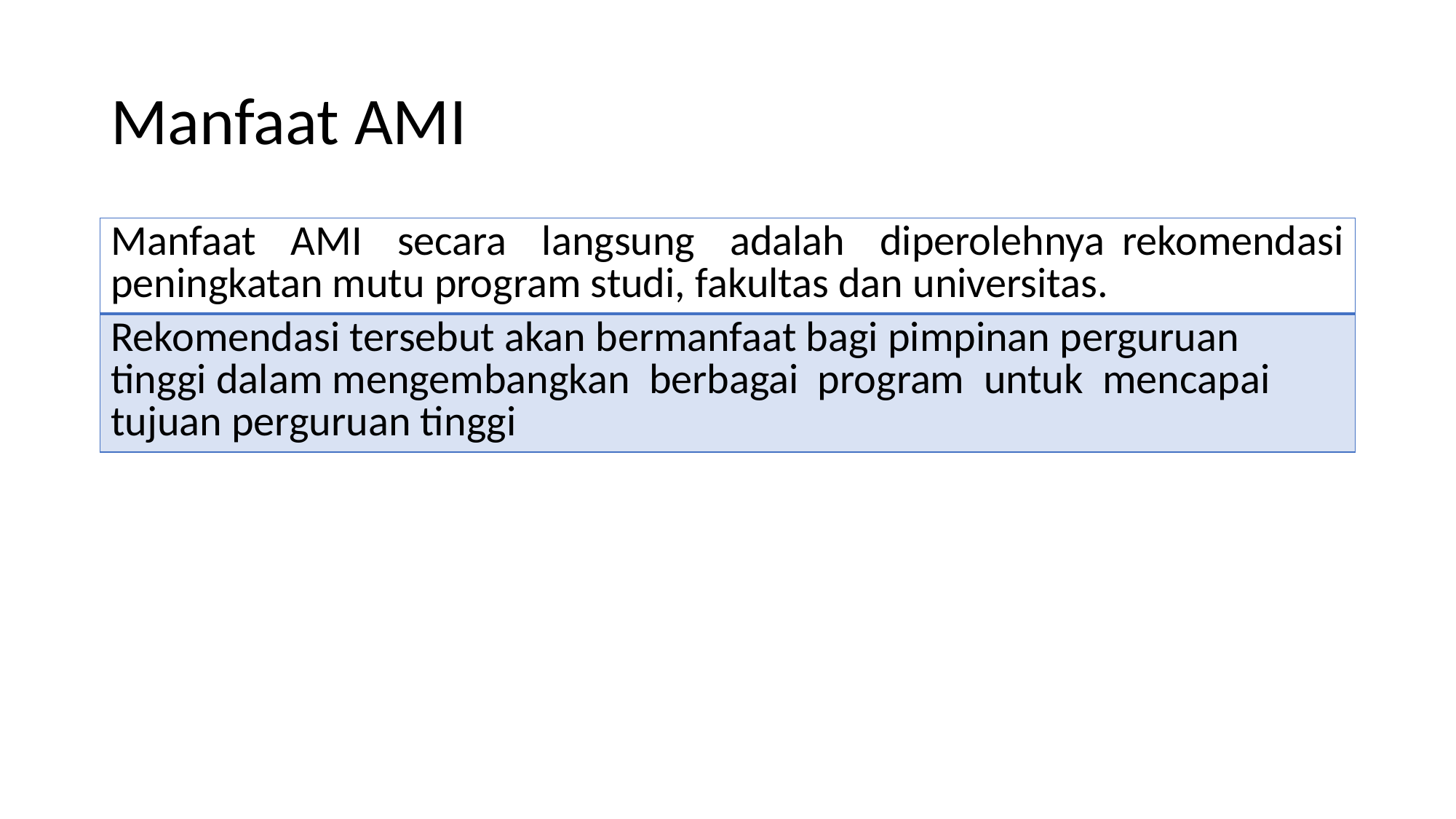

# Manfaat AMI
| Manfaat AMI secara langsung adalah diperolehnya rekomendasi peningkatan mutu program studi, fakultas dan universitas. |
| --- |
| Rekomendasi tersebut akan bermanfaat bagi pimpinan perguruan tinggi dalam mengembangkan berbagai program untuk mencapai tujuan perguruan tinggi |